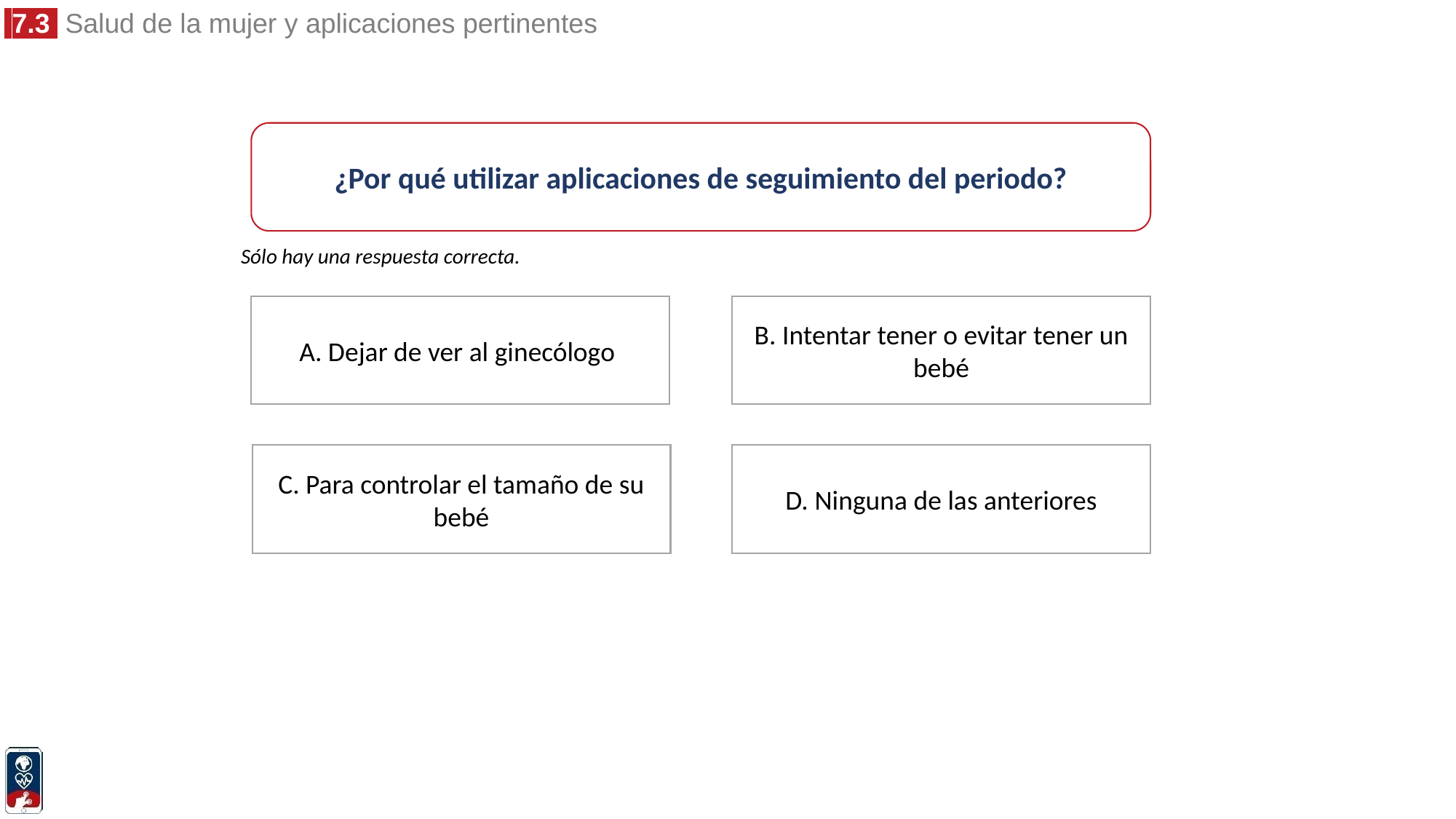

¿Por qué utilizar aplicaciones de seguimiento del periodo?
Sólo hay una respuesta correcta.
A. Dejar de ver al ginecólogo
B. Intentar tener o evitar tener un bebé
C. Para controlar el tamaño de su bebé
D. Ninguna de las anteriores